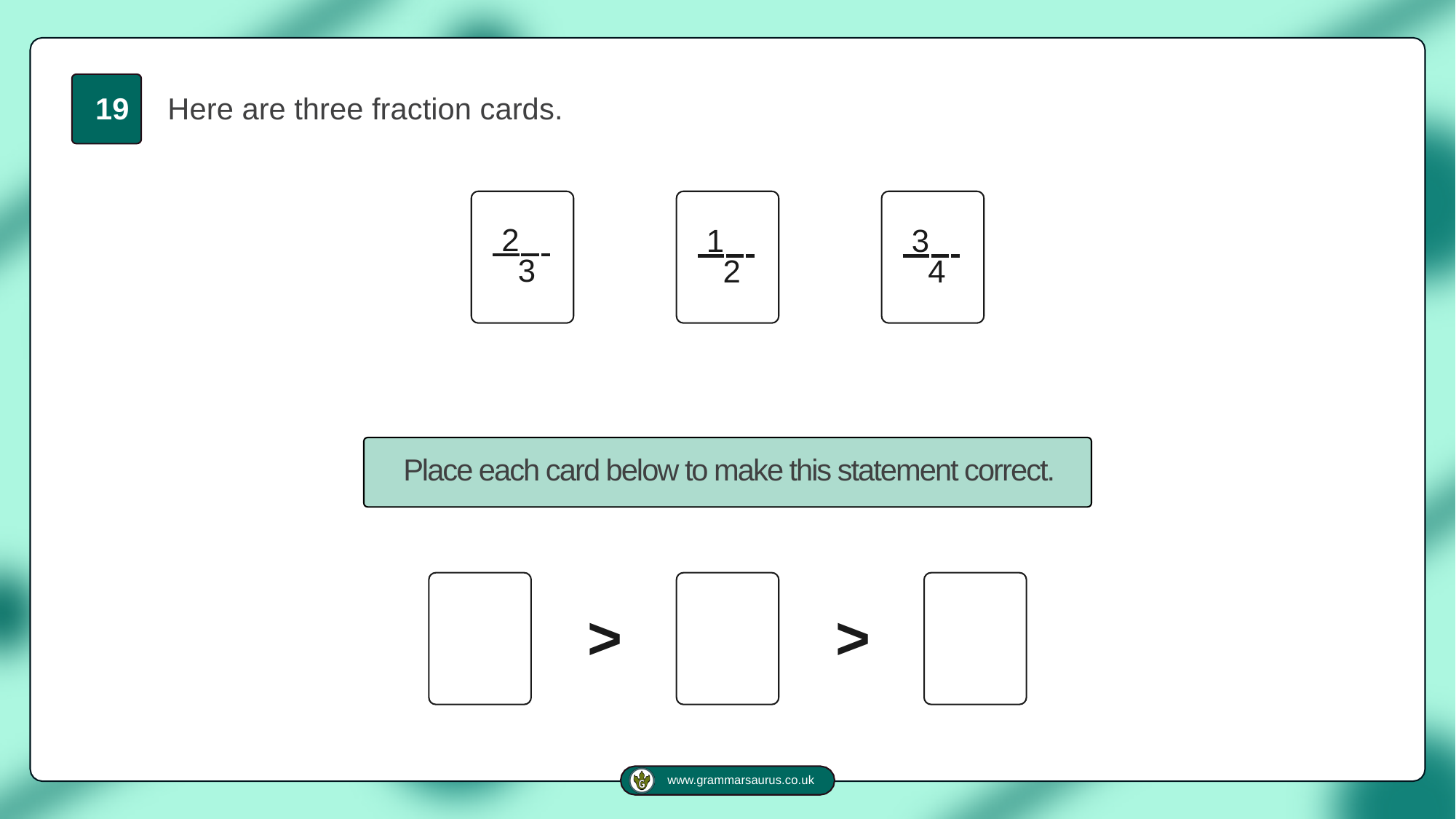

19	Here are three fraction cards.

 21   3
 11   2
 31   4
Place each card below to make this statement correct.

>	>
www.grammarsaurus.co.uk